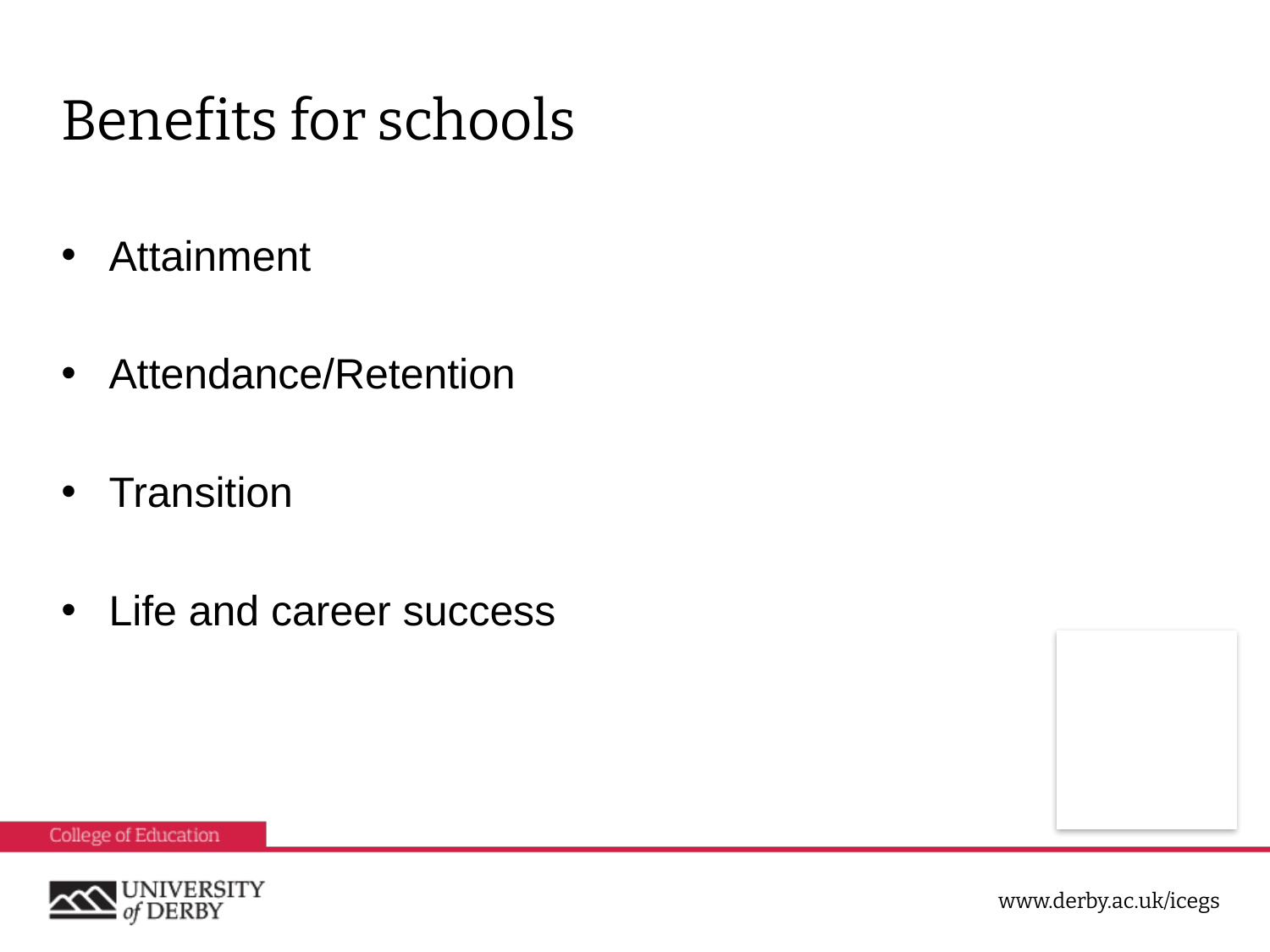

# Benefits for schools
Attainment

Attendance/Retention

Transition

Life and career success